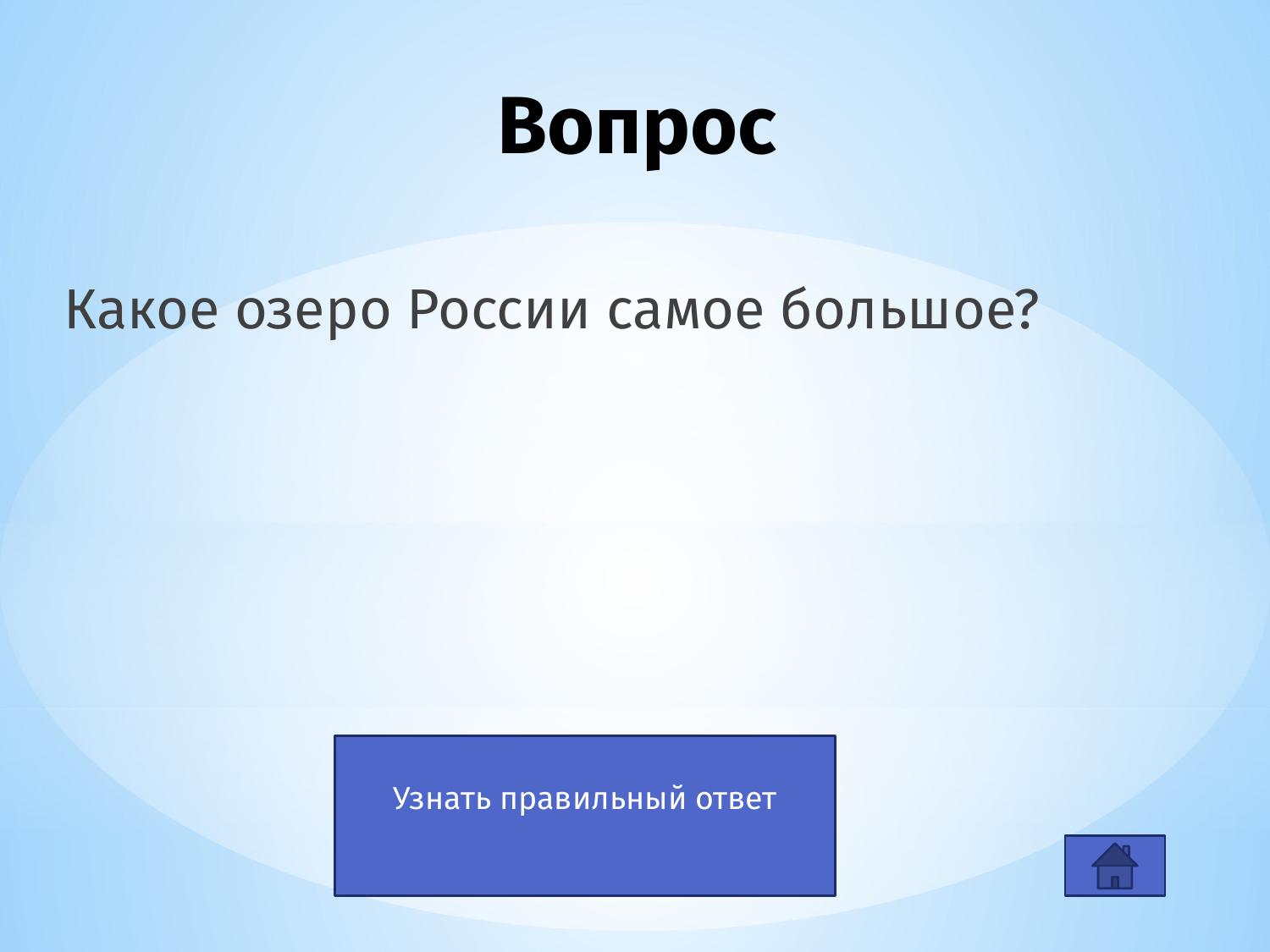

# Вопрос
Какое озеро России самое большое?
Узнать правильный ответ